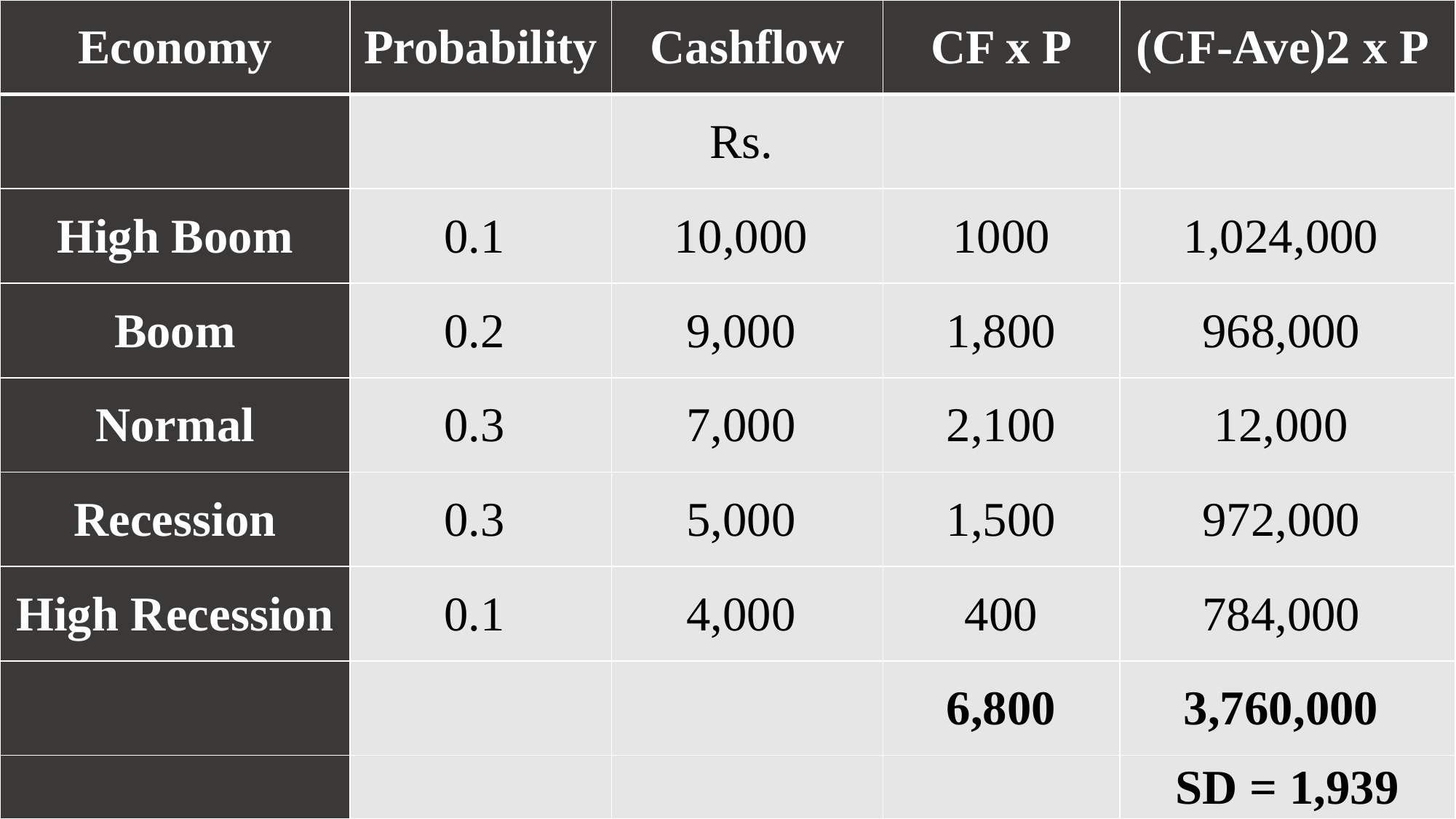

| Economy | Probability | Cashflow | CF x P | (CF-Ave)2 x P |
| --- | --- | --- | --- | --- |
|  |  | Rs. |  |  |
| High Boom | 0.1 | 10,000 | 1000 | 1,024,000 |
| Boom | 0.2 | 9,000 | 1,800 | 968,000 |
| Normal | 0.3 | 7,000 | 2,100 | 12,000 |
| Recession | 0.3 | 5,000 | 1,500 | 972,000 |
| High Recession | 0.1 | 4,000 | 400 | 784,000 |
|  |  |  | 6,800 | 3,760,000 |
|  |  |  |  | SD = 1,939 |